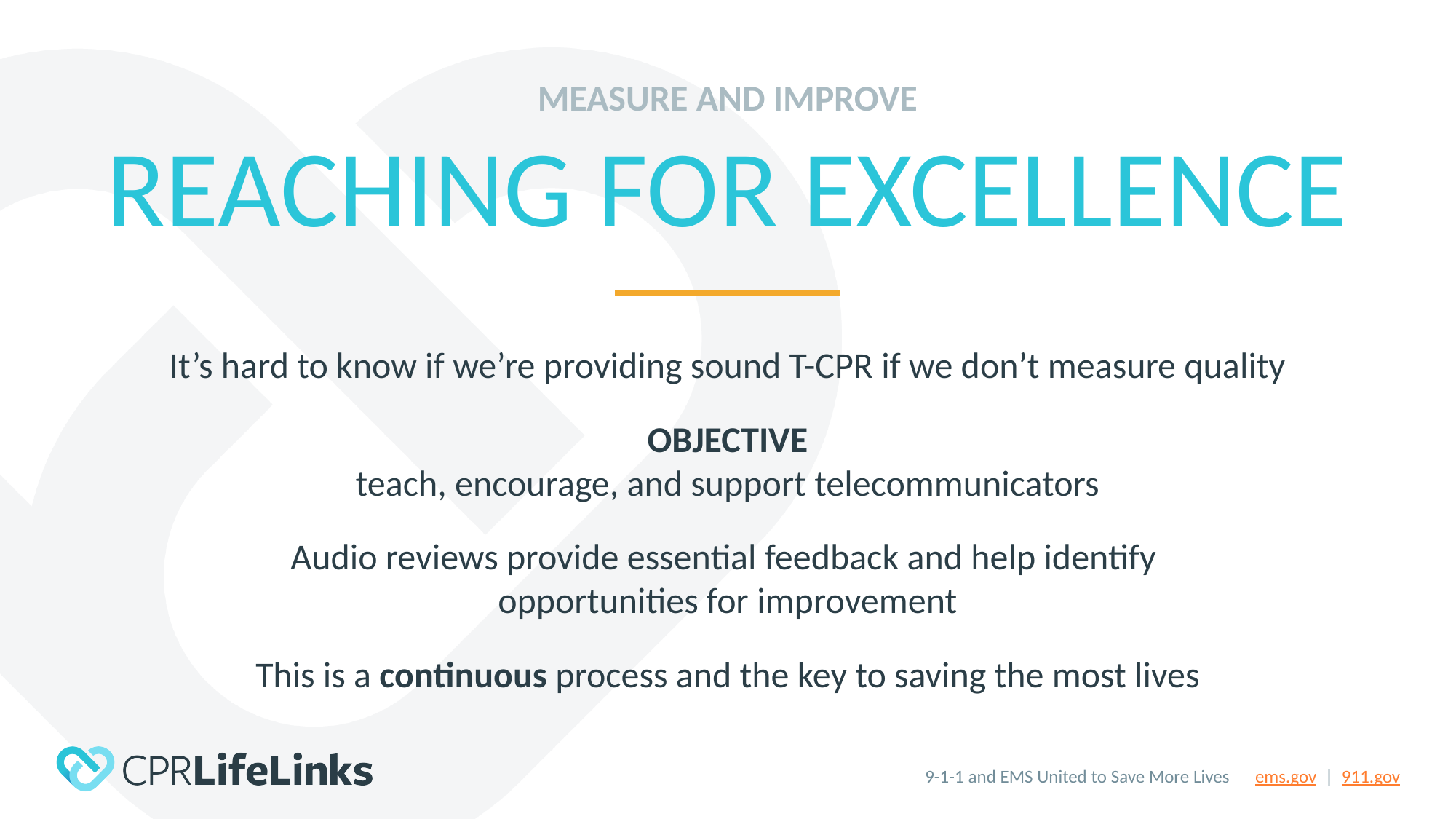

MEASURE AND IMPROVE
REACHING FOR EXCELLENCE
It’s hard to know if we’re providing sound T-CPR if we don’t measure quality
OBJECTIVE
teach, encourage, and support telecommunicators
Audio reviews provide essential feedback and help identify
opportunities for improvement
This is a continuous process and the key to saving the most lives